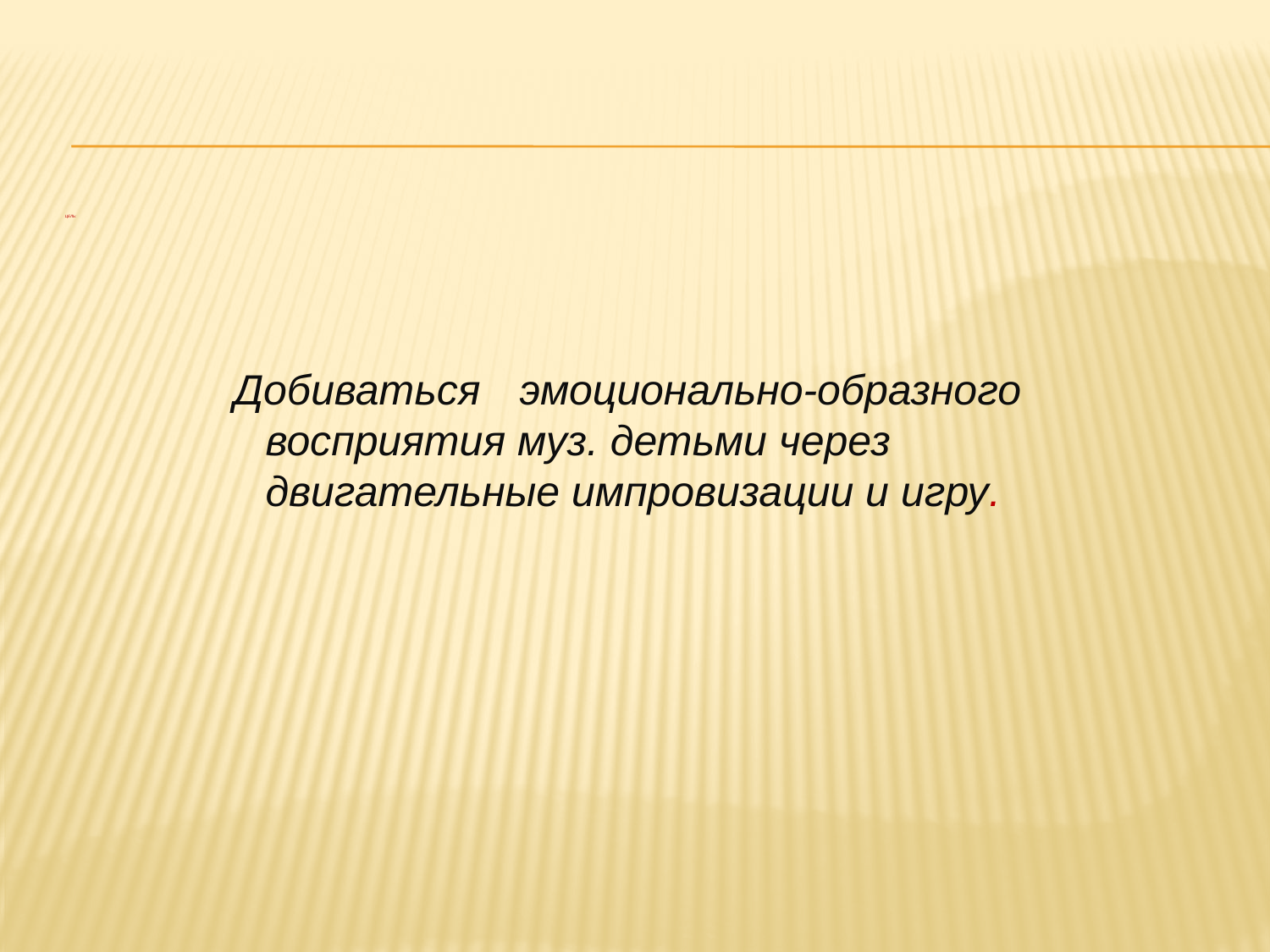

# ЦЕЛЬ:

Добиваться	эмоционально-образного  восприятия муз. детьми через двигательные импровизации и игру.